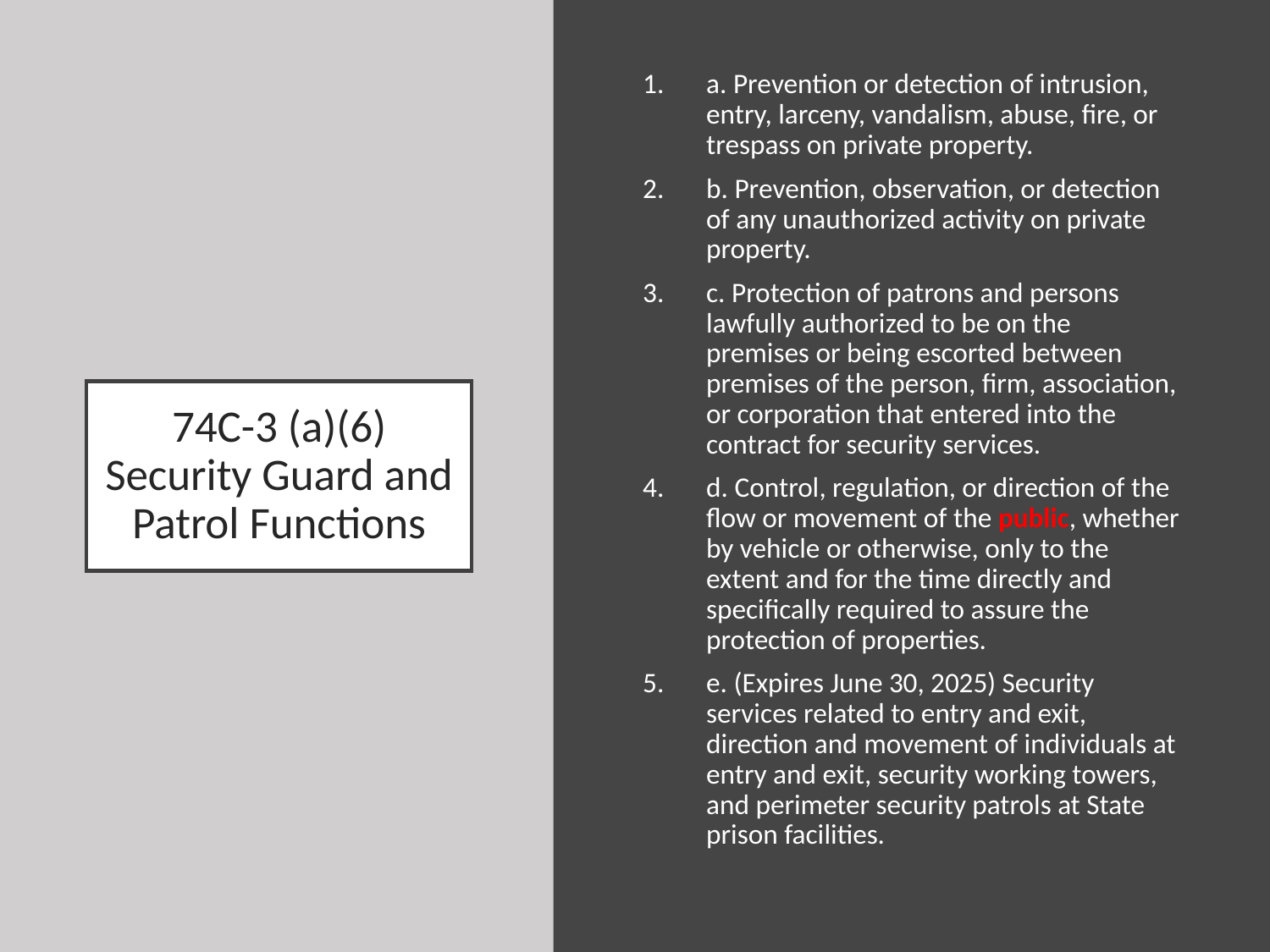

a. Prevention or detection of intrusion, entry, larceny, vandalism, abuse, fire, or trespass on private property.
b. Prevention, observation, or detection of any unauthorized activity on private property.
c. Protection of patrons and persons lawfully authorized to be on the premises or being escorted between premises of the person, firm, association, or corporation that entered into the contract for security services.
d. Control, regulation, or direction of the flow or movement of the public, whether by vehicle or otherwise, only to the extent and for the time directly and specifically required to assure the protection of properties.
e. (Expires June 30, 2025) Security services related to entry and exit, direction and movement of individuals at entry and exit, security working towers, and perimeter security patrols at State prison facilities.
# 74C-3 (a)(6) Security Guard and Patrol Functions